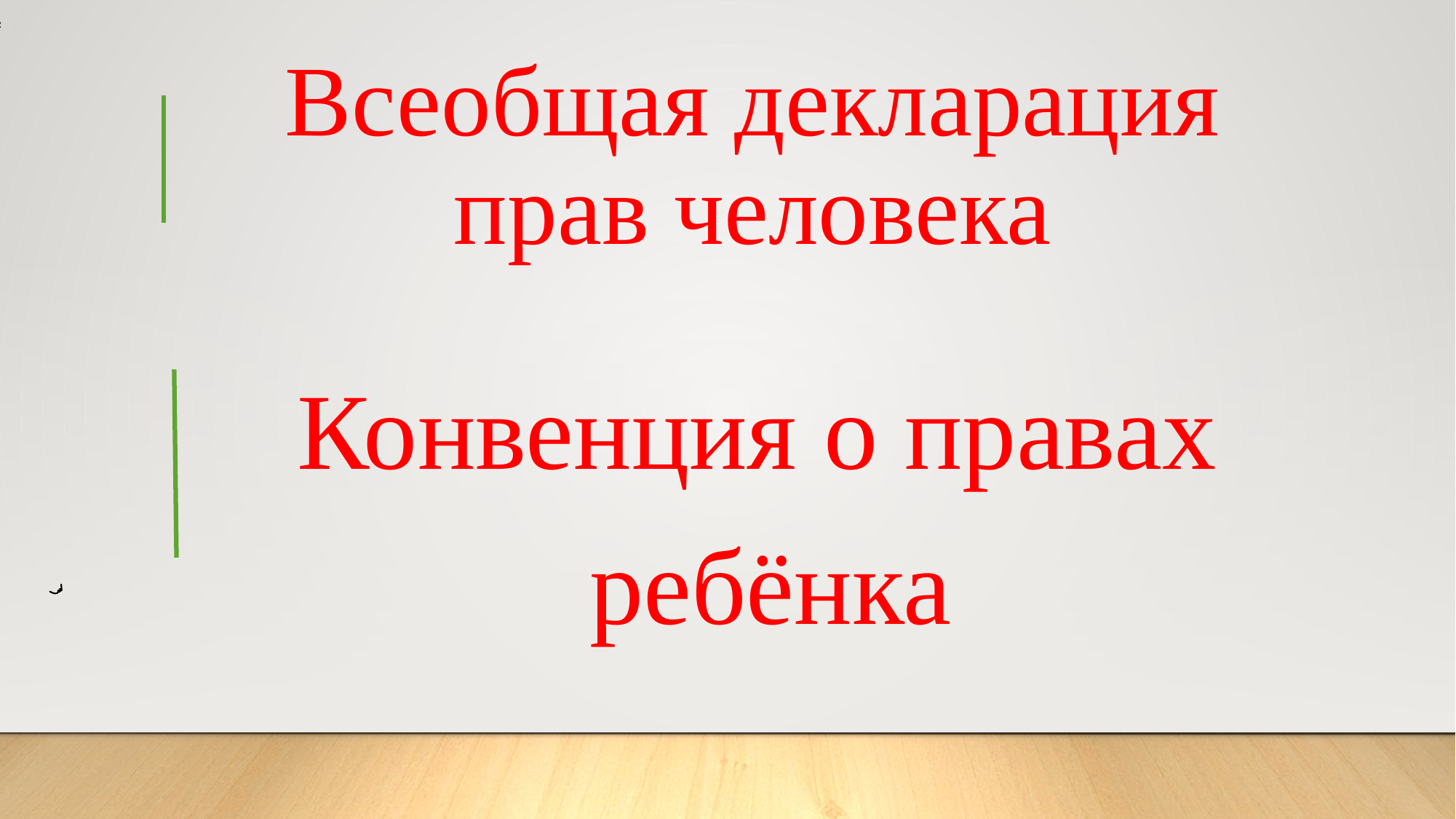

# Всеобщая декларация прав человека

Конвенция о правах ребёнка